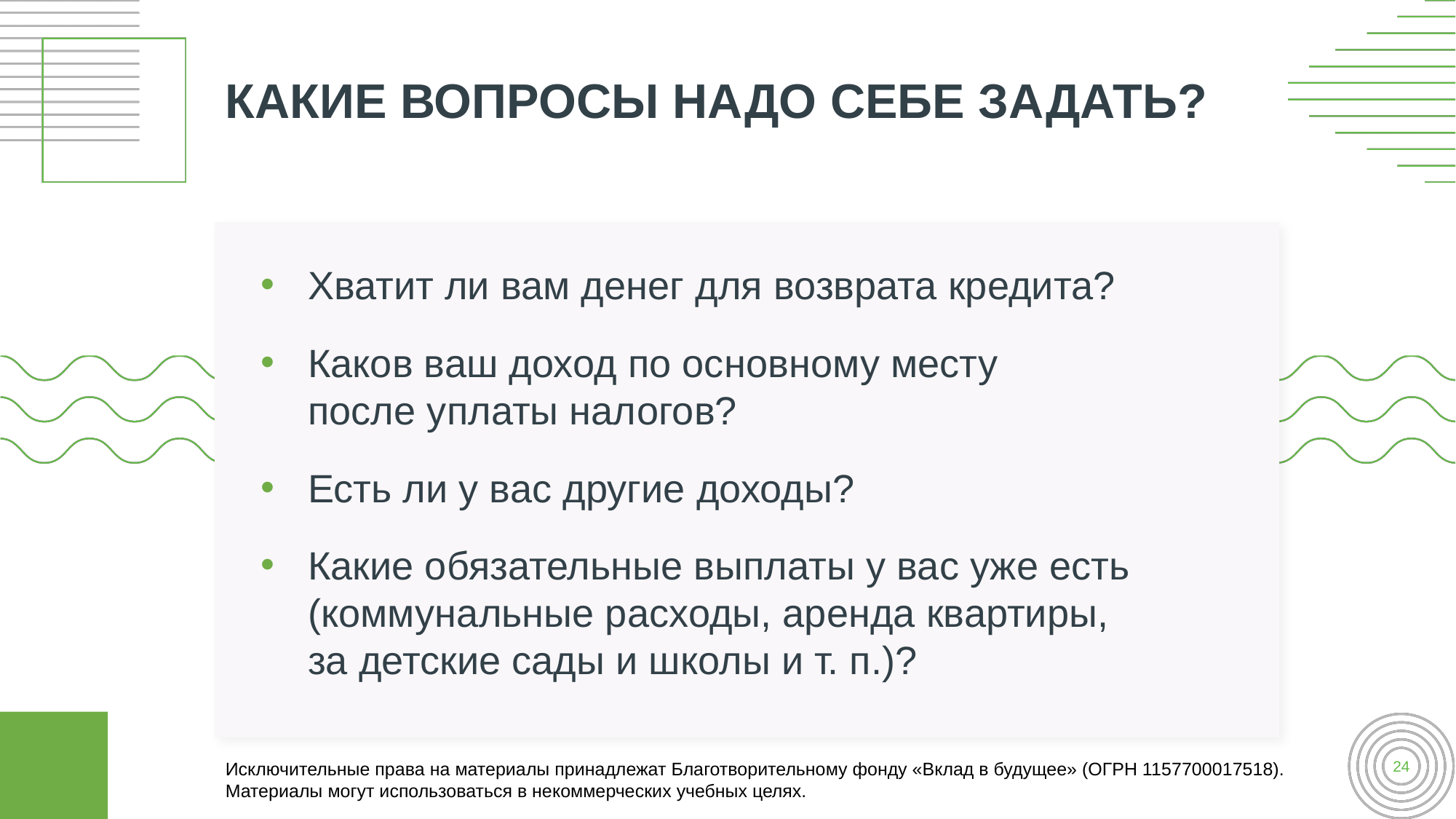

# КАКИЕ ВОПРОСЫ НАДО СЕБЕ ЗАДАТЬ?
Хватит ли вам денег для возврата кредита?
Каков ваш доход по основному месту
после уплаты налогов?
Есть ли у вас другие доходы?
Какие обязательные выплаты у вас уже есть (коммунальные расходы, аренда квартиры,
за детские сады и школы и т. п.)?
24
Исключительные права на материалы принадлежат Благотворительному фонду «Вклад в будущее» (ОГРН 1157700017518).
Материалы могут использоваться в некоммерческих учебных целях.